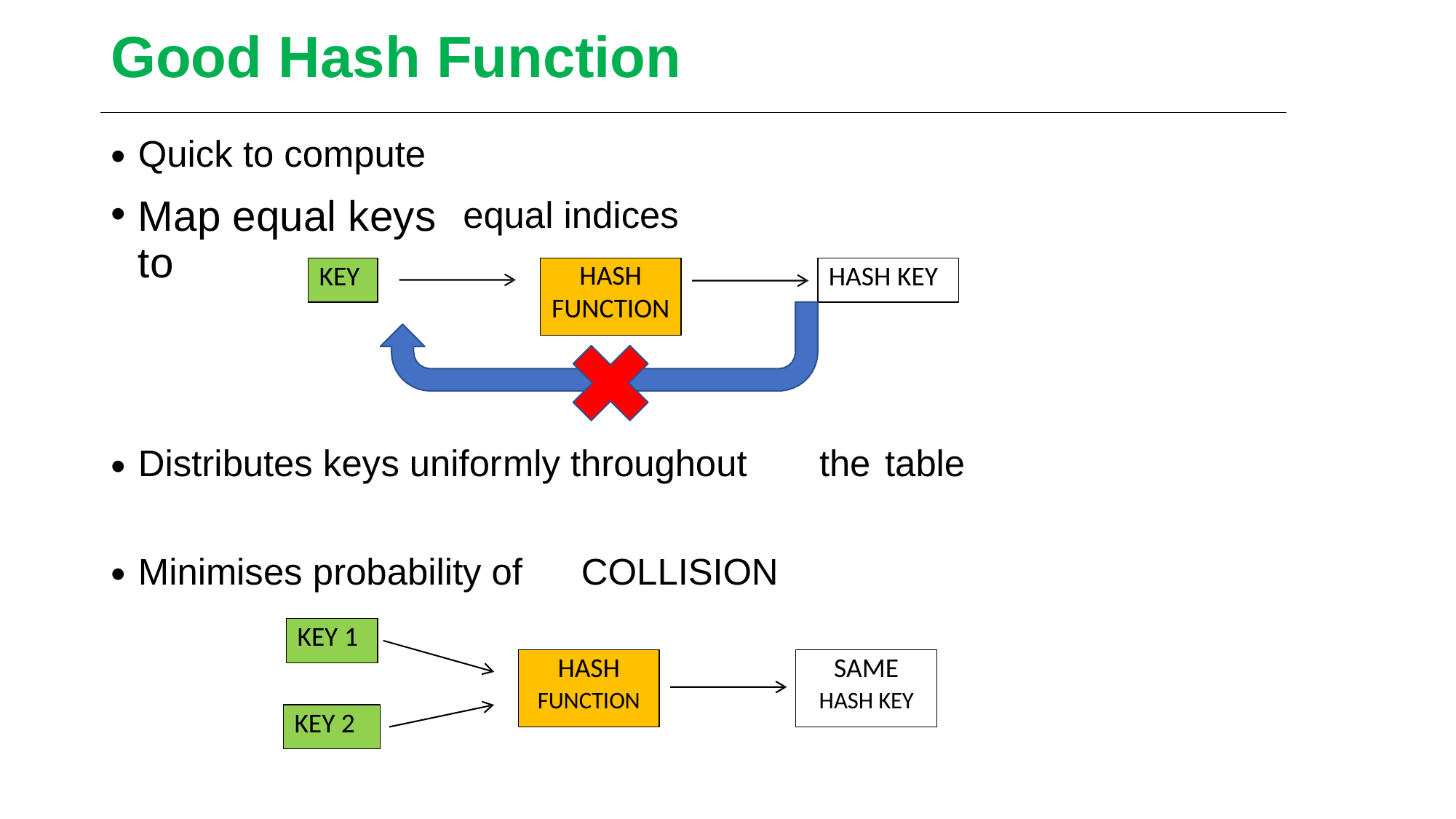

Good Hash Function

•
•
Quick to compute
Map equal keys to
equal indices

KEY

HASH KEY

HASH FUNCTION

•
Distributes keys uniformly throughout
the
table
•
Minimises probability of
COLLISION

KEY 1

HASH
FUNCTION

SAME
HASH KEY

KEY 2